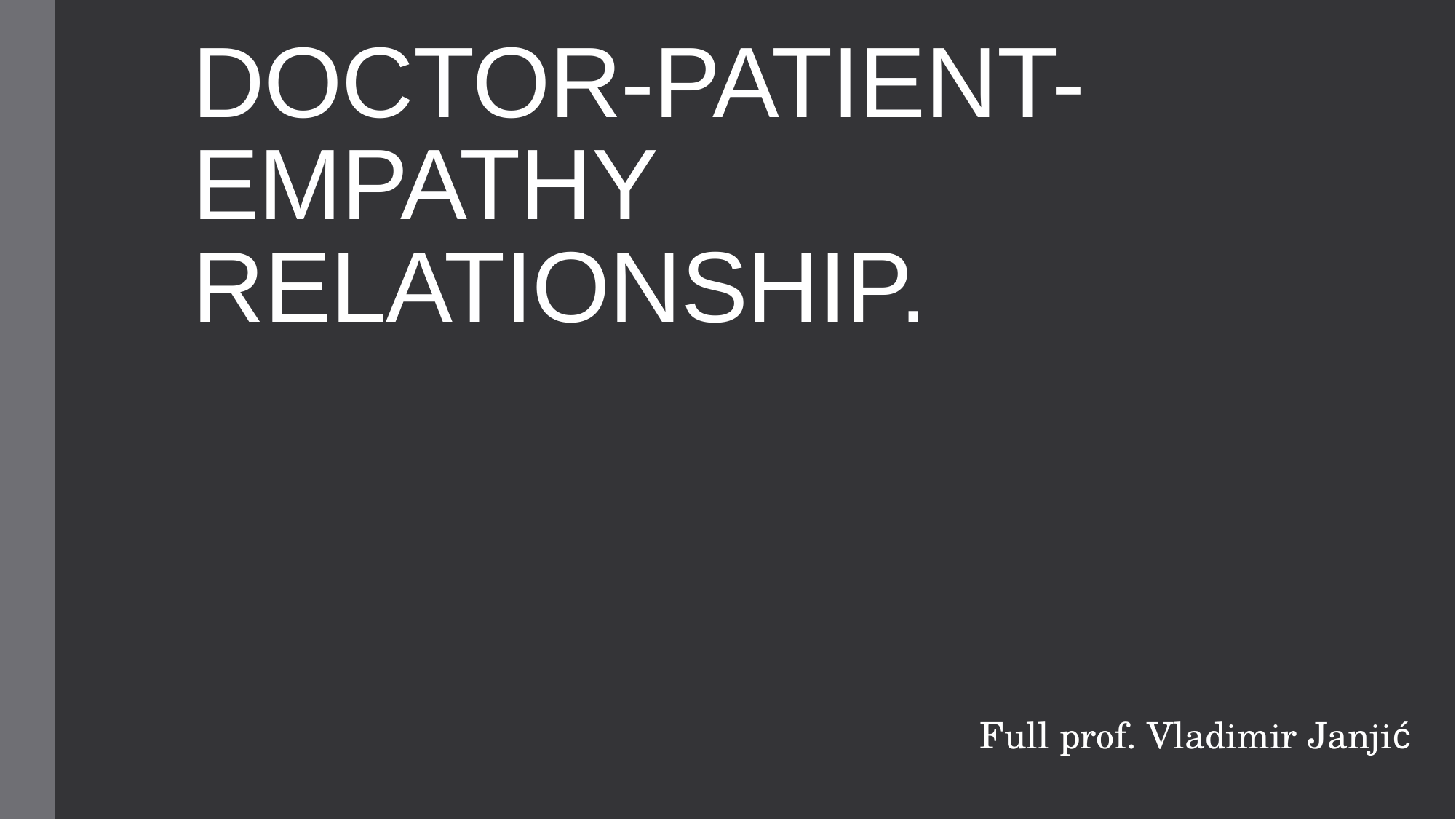

# DOCTOR-PATIENT-EMPATHY RELATIONSHIP.
Full prof. Vladimir Janjić